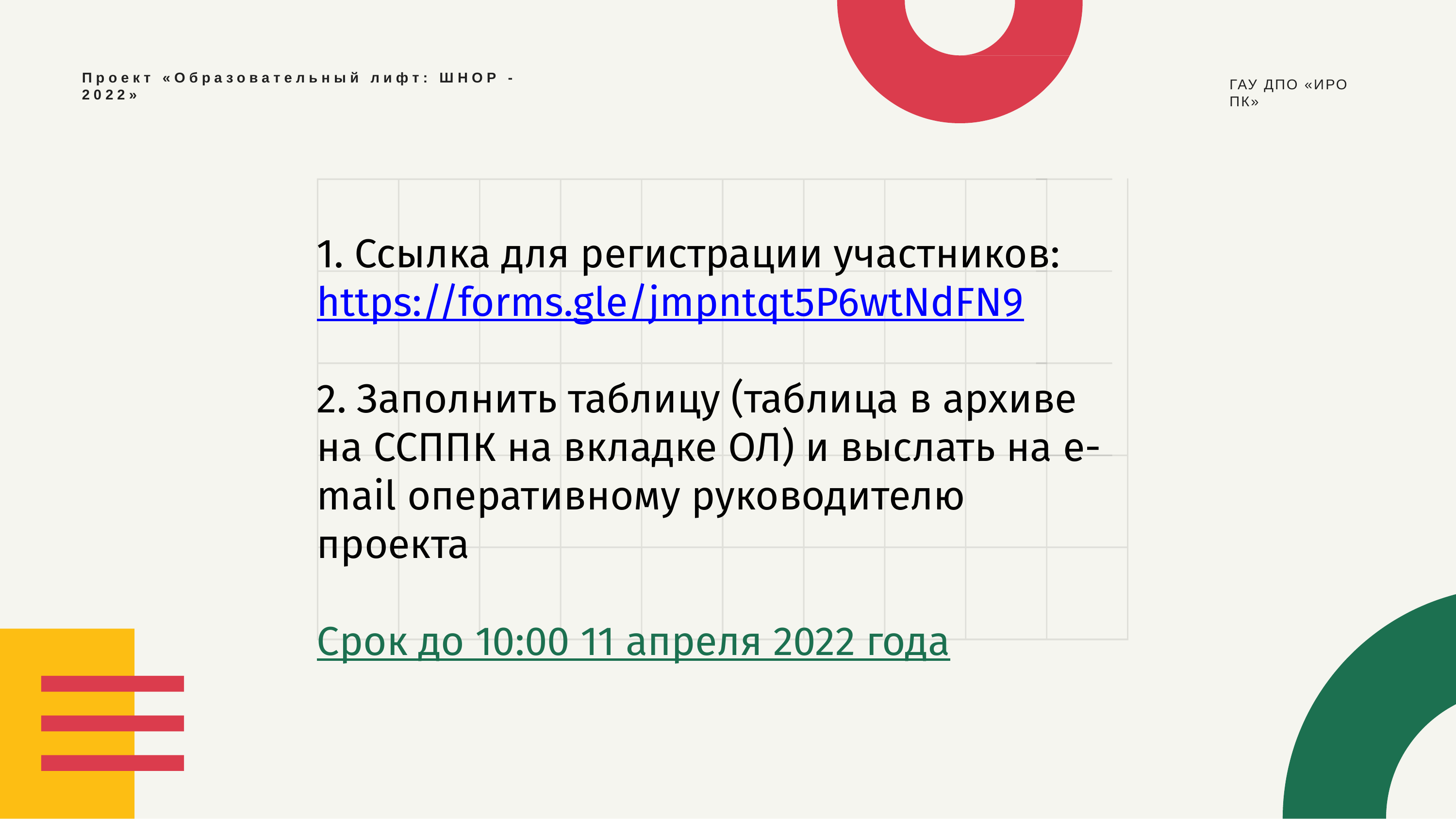

Проект «Образовательный лифт: ШНОР - 2022»
ГАУ ДПО «ИРО ПК»

1. Ссылка для регистрации участников:  https://forms.gle/jmpntqt5P6wtNdFN9

2. Заполнить таблицу (таблица в архиве на ССППК на вкладке ОЛ) и выслать на e-mail оперативному руководителю проекта

Срок до 10:00 11 апреля 2022 года